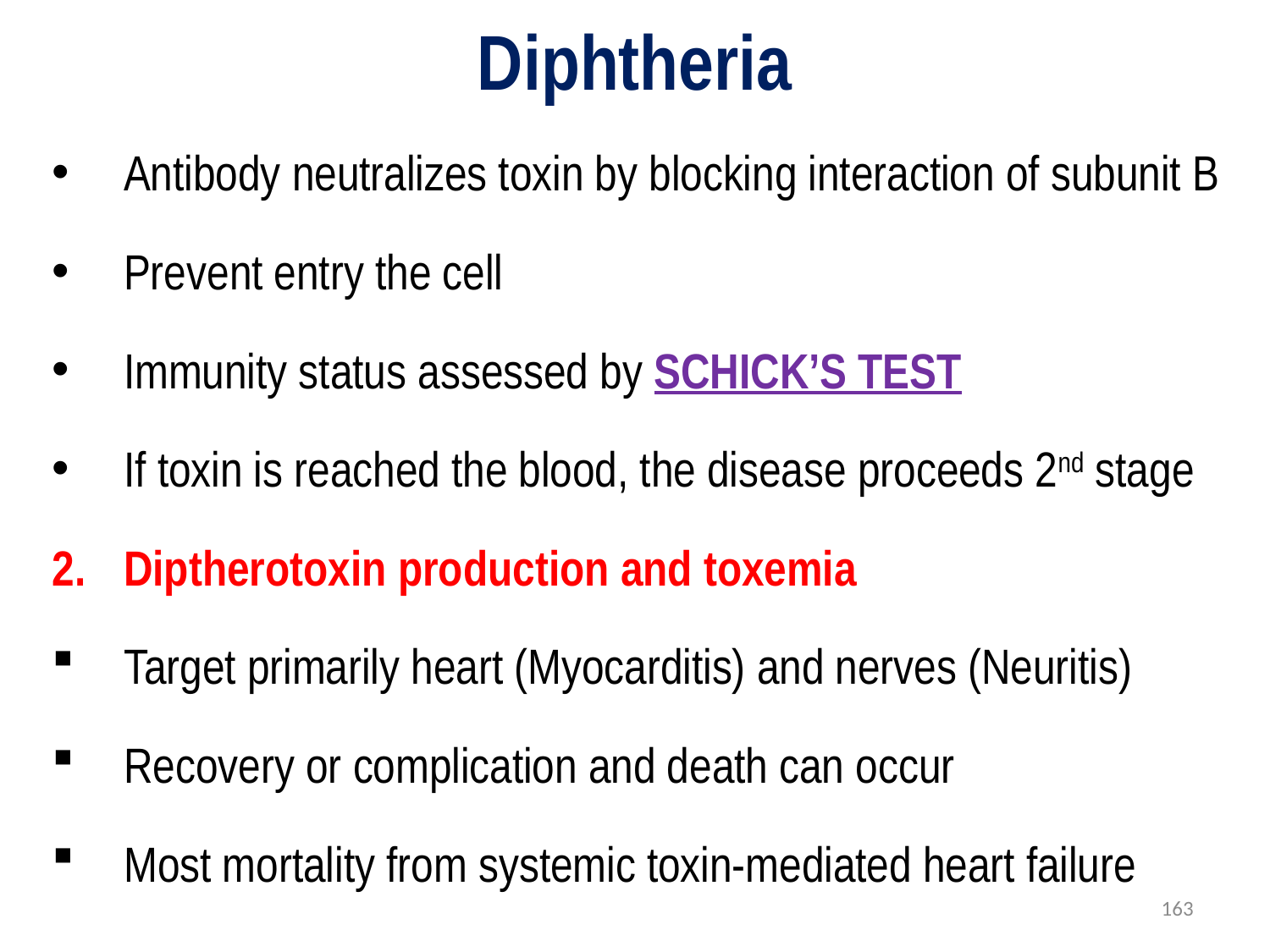

# Diphtheria
Antibody neutralizes toxin by blocking interaction of subunit B
Prevent entry the cell
Immunity status assessed by SCHICK’S TEST
If toxin is reached the blood, the disease proceeds 2nd stage
Diptherotoxin production and toxemia
Target primarily heart (Myocarditis) and nerves (Neuritis)
Recovery or complication and death can occur
Most mortality from systemic toxin-mediated heart failure

163